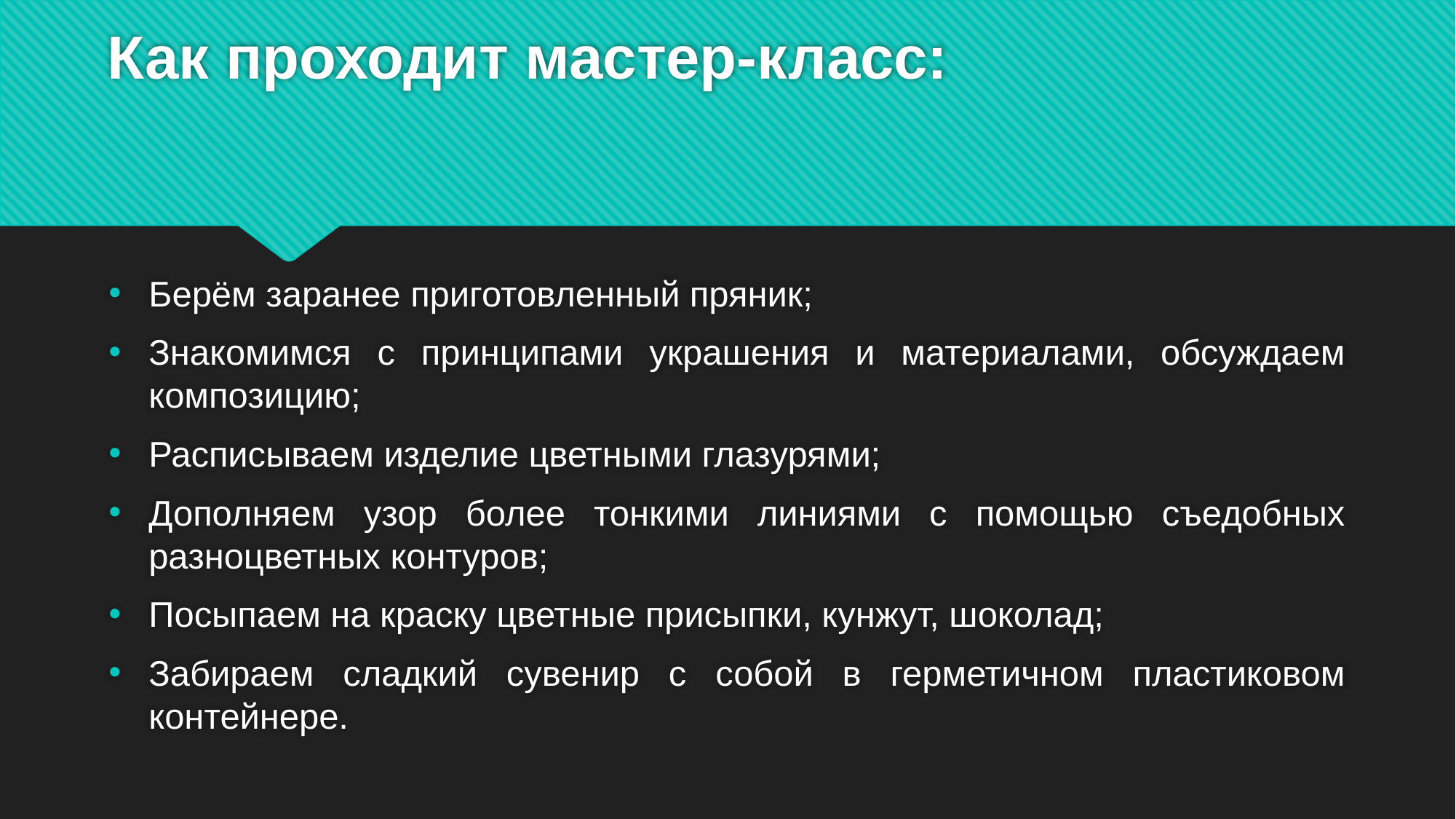

# Как проходит мастер-класс:
Берём заранее приготовленный пряник;
Знакомимся с принципами украшения и материалами, обсуждаем композицию;
Расписываем изделие цветными глазурями;
Дополняем узор более тонкими линиями с помощью съедобных разноцветных контуров;
Посыпаем на краску цветные присыпки, кунжут, шоколад;
Забираем сладкий сувенир с собой в герметичном пластиковом контейнере.